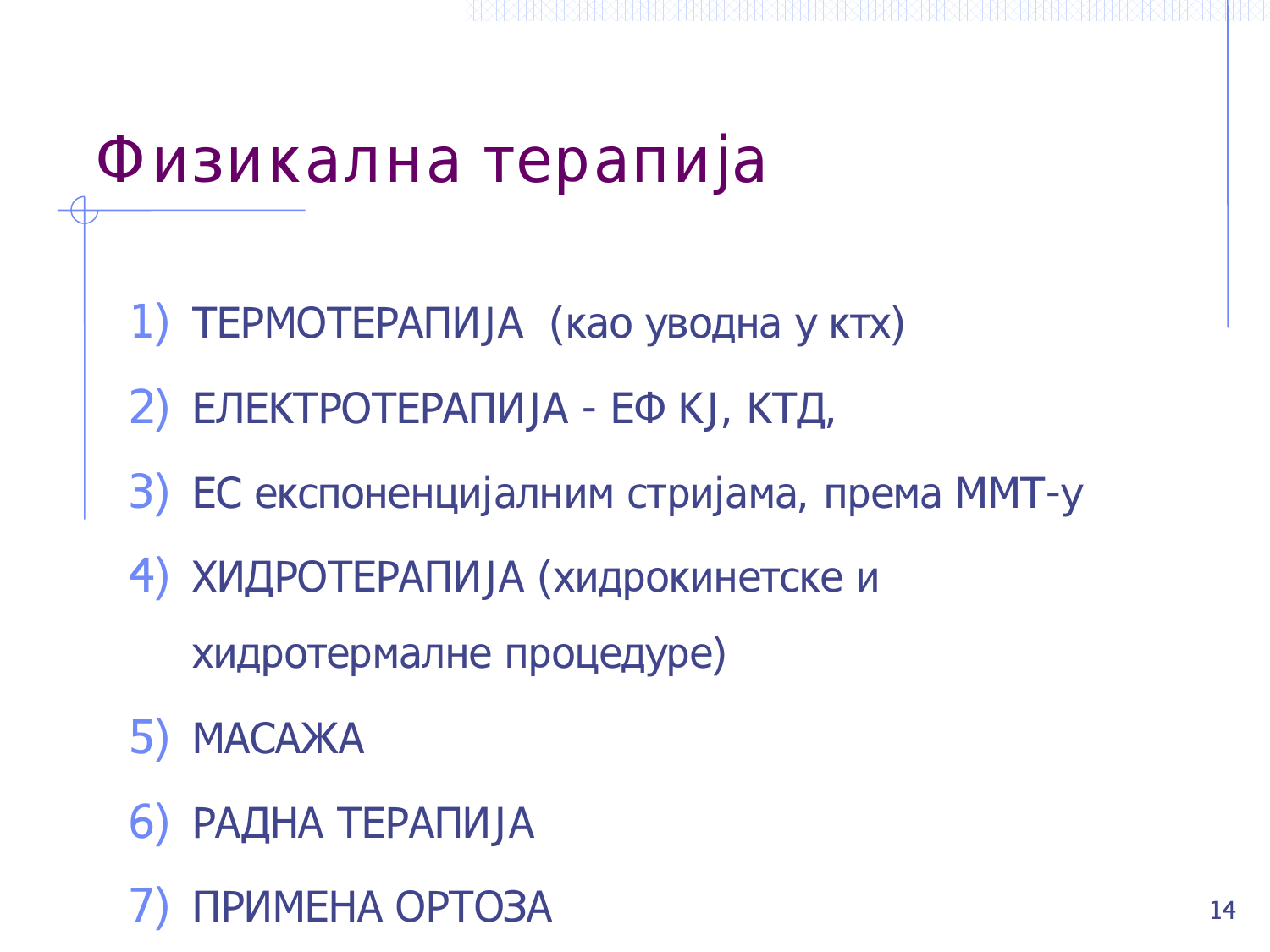

# Физикална терапија
ТЕРМОТЕРАПИЈА  (као уводна у ктх)
ЕЛЕКТРОТЕРАПИЈА - ЕФ КЈ, КТД,
ЕС експоненцијалним стријама, према ММТ-у
ХИДРОТЕРАПИЈА (хидрокинетске и хидротермалне процедуре)
МАСАЖА
РАДНА ТЕРАПИЈА
ПРИМЕНА ОРТОЗА

14